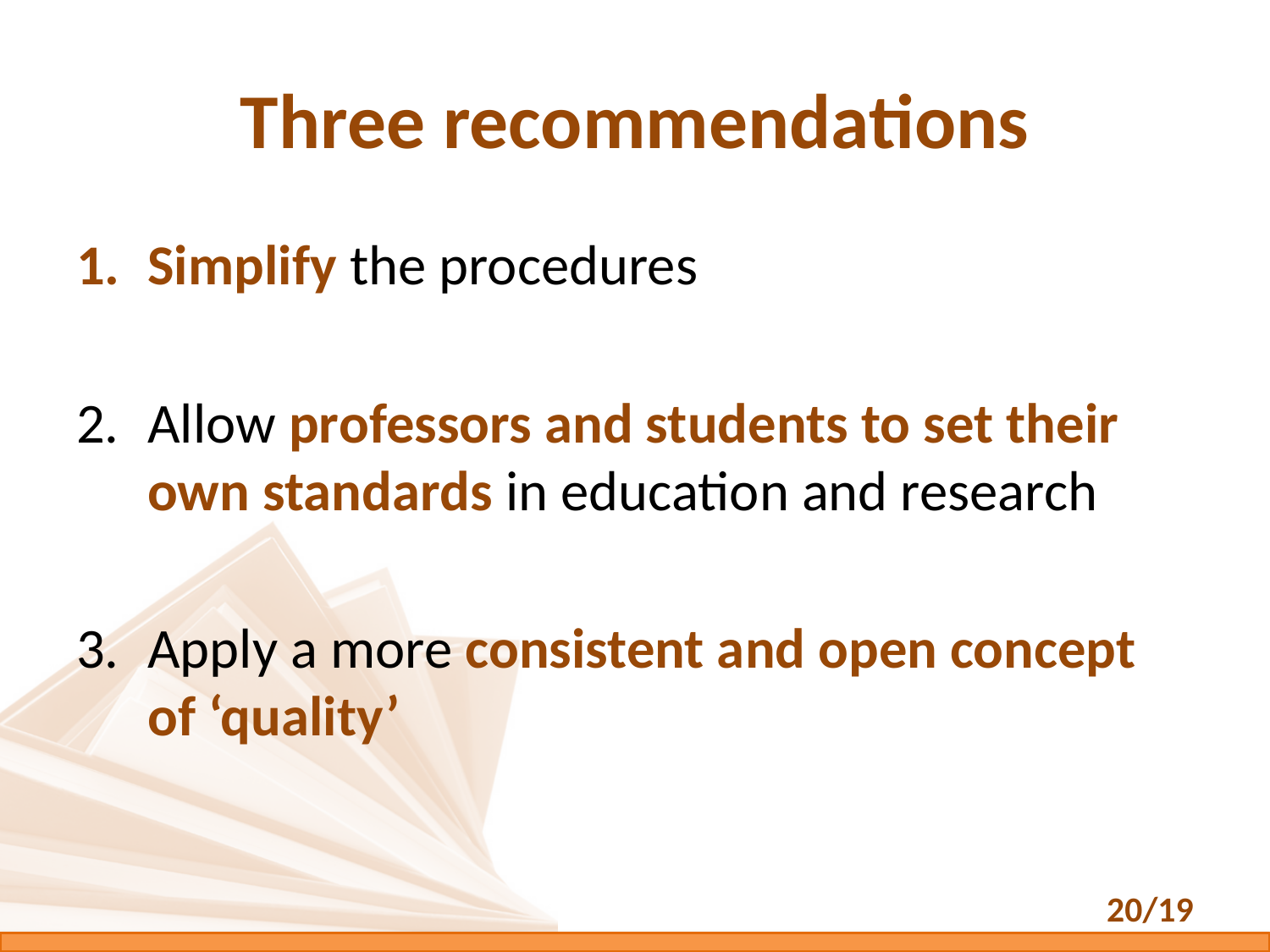

# Three recommendations
Simplify the procedures

Allow professors and students to set their own standards in education and research

Apply a more consistent and open concept of ‘quality’
20